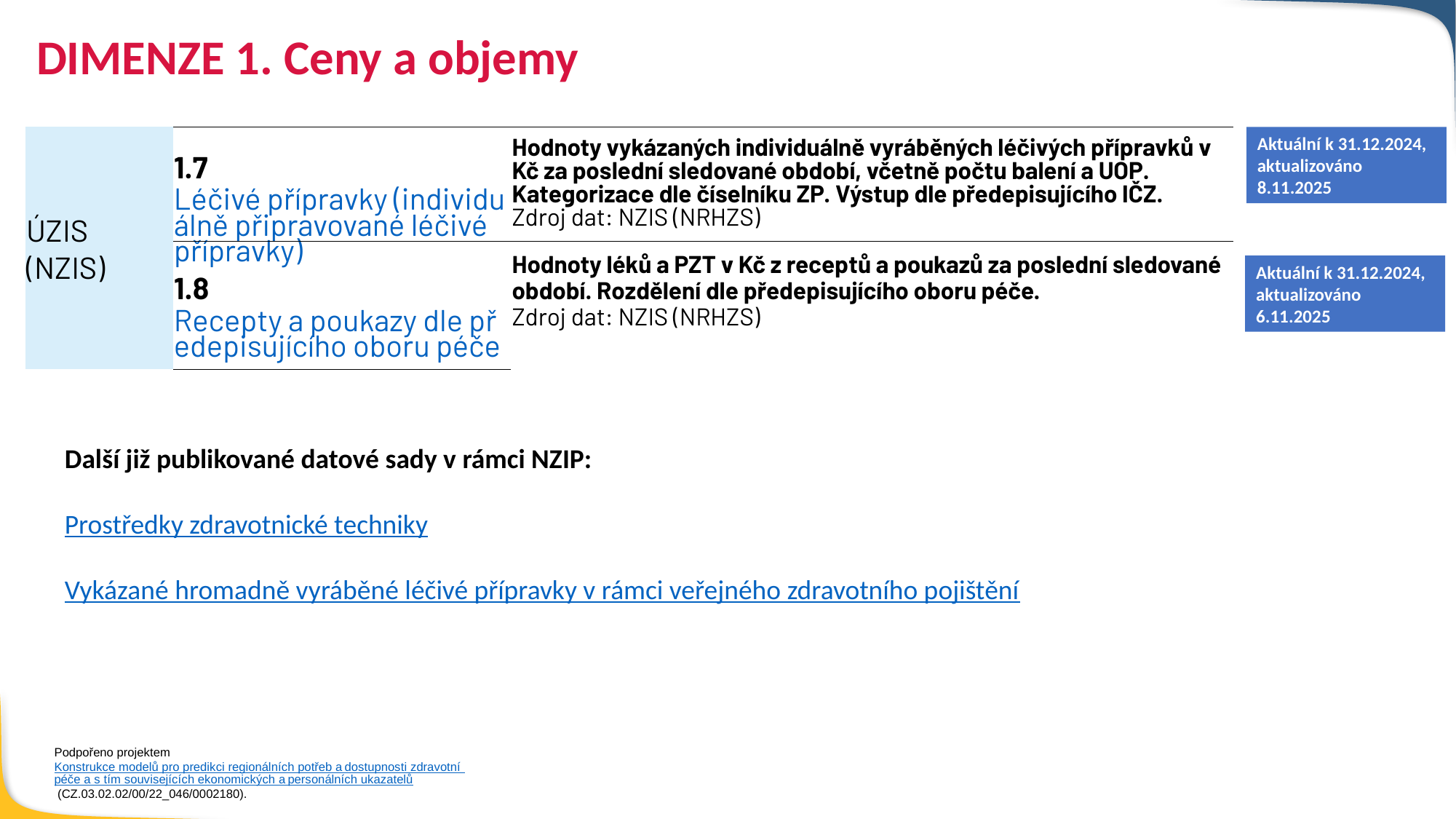

DIMENZE 1. Ceny a objemy
| ÚZIS (NZIS) | 1.7 Léčivé přípravky (individuálně připravované léčivé přípravky)​ | Hodnoty vykázaných individuálně vyráběných léčivých přípravků v Kč za poslední sledované období, včetně počtu balení a UOP. Kategorizace dle číselníku ZP. Výstup dle předepisujícího IČZ. Zdroj dat: NZIS (NRHZS) |
| --- | --- | --- |
|  | 1.8 Recepty a poukazy dle předepisujícího oboru péče | Hodnoty léků a PZT v Kč z receptů a poukazů za poslední sledované období. Rozdělení dle předepisujícího oboru péče. Zdroj dat: NZIS (NRHZS) |
Aktuální k 31.12.2024, aktualizováno 8.11.2025
Aktuální k 31.12.2024, aktualizováno 6.11.2025
Další již publikované datové sady v rámci NZIP:

Prostředky zdravotnické techniky

Vykázané hromadně vyráběné léčivé přípravky v rámci veřejného zdravotního pojištění

Podpořeno projektem Konstrukce modelů pro predikci regionálních potřeb a dostupnosti zdravotní péče a s tím souvisejících ekonomických a personálních ukazatelů (CZ.03.02.02/00/22_046/0002180).